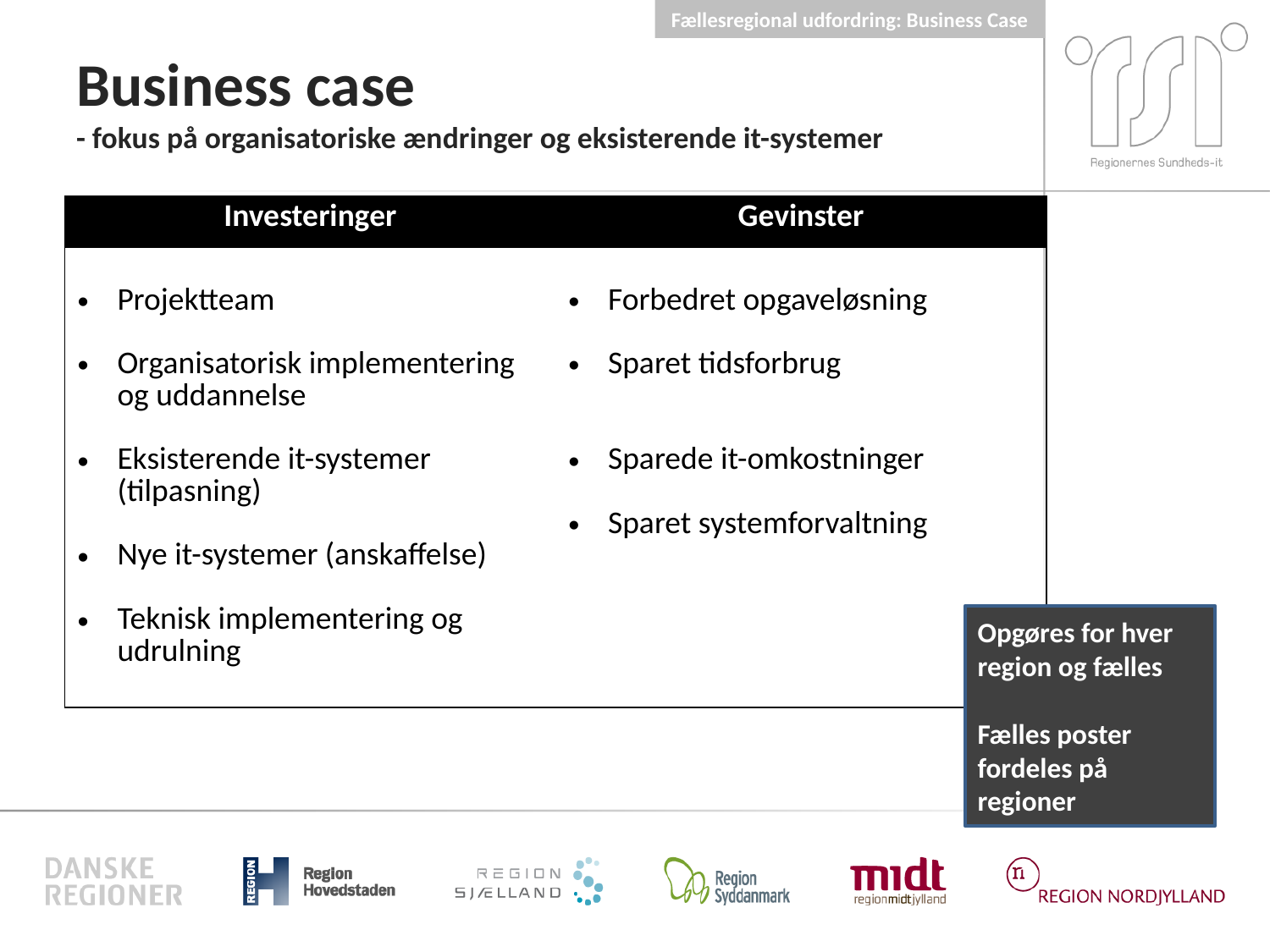

Fællesregional udfordring: Business Case
# Business case - fokus på organisatoriske ændringer og eksisterende it-systemer
| Investeringer | Gevinster |
| --- | --- |
| Projektteam Organisatorisk implementering og uddannelse Eksisterende it-systemer (tilpasning) Nye it-systemer (anskaffelse) Teknisk implementering og udrulning | Forbedret opgaveløsning Sparet tidsforbrug Sparede it-omkostninger Sparet systemforvaltning |
Opgøres for hver
region og fælles

Fælles poster fordeles på regioner